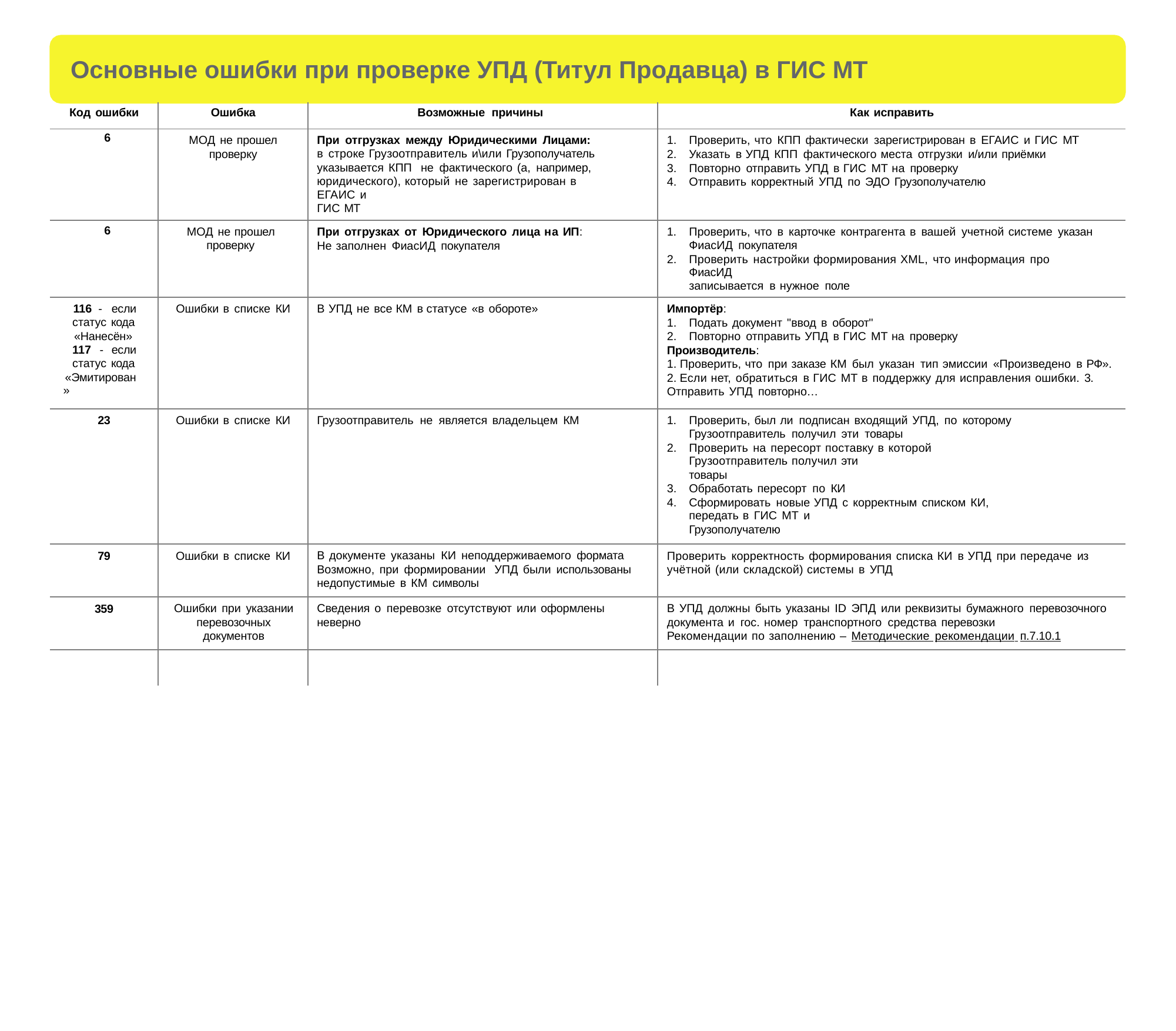

# Основные ошибки при проверке УПД (Титул Продавца) в ГИС МТ
| Код ошибки | Ошибка | Возможные причины | Как исправить |
| --- | --- | --- | --- |
| 6 | МОД не прошел проверку | При отгрузках между Юридическими Лицами: в строке Грузоотправитель и\или Грузополучатель указывается КПП не фактического (а, например, юридического), который не зарегистрирован в ЕГАИС и ГИС МТ | Проверить, что КПП фактически зарегистрирован в ЕГАИС и ГИС МТ Указать в УПД КПП фактического места отгрузки и/или приёмки Повторно отправить УПД в ГИС МТ на проверку Отправить корректный УПД по ЭДО Грузополучателю |
| 6 | МОД не прошел проверку | При отгрузках от Юридического лица на ИП: Не заполнен ФиасИД покупателя | Проверить, что в карточке контрагента в вашей учетной системе указан ФиасИД покупателя Проверить настройки формирования XML, что информация про ФиасИД записывается в нужное поле |
| 116 - если статус кода «Нанесён» 117 - если статус кода «Эмитирован» | Ошибки в списке КИ | В УПД не все КМ в статусе «в обороте» | Импортёр: Подать документ "ввод в оборот" Повторно отправить УПД в ГИС МТ на проверку Производитель: Проверить, что при заказе КМ был указан тип эмиссии «Произведено в РФ». Если нет, обратиться в ГИС МТ в поддержку для исправления ошибки. 3. Отправить УПД повторно… |
| 23 | Ошибки в списке КИ | Грузоотправитель не является владельцем КМ | Проверить, был ли подписан входящий УПД, по которому Грузоотправитель получил эти товары Проверить на пересорт поставку в которой Грузоотправитель получил эти товары Обработать пересорт по КИ Сформировать новые УПД с корректным списком КИ, передать в ГИС МТ и Грузополучателю |
| 79 | Ошибки в списке КИ | В документе указаны КИ неподдерживаемого формата Возможно, при формировании УПД были использованы недопустимые в КМ символы | Проверить корректность формирования списка КИ в УПД при передаче из учётной (или складской) системы в УПД |
| 359 | Ошибки при указании перевозочных документов | Сведения о перевозке отсутствуют или оформлены неверно | В УПД должны быть указаны ID ЭПД или реквизиты бумажного перевозочного документа и гос. номер транспортного средства перевозки Рекомендации по заполнению – Методические рекомендации п.7.10.1 |
|  |  |  |  |